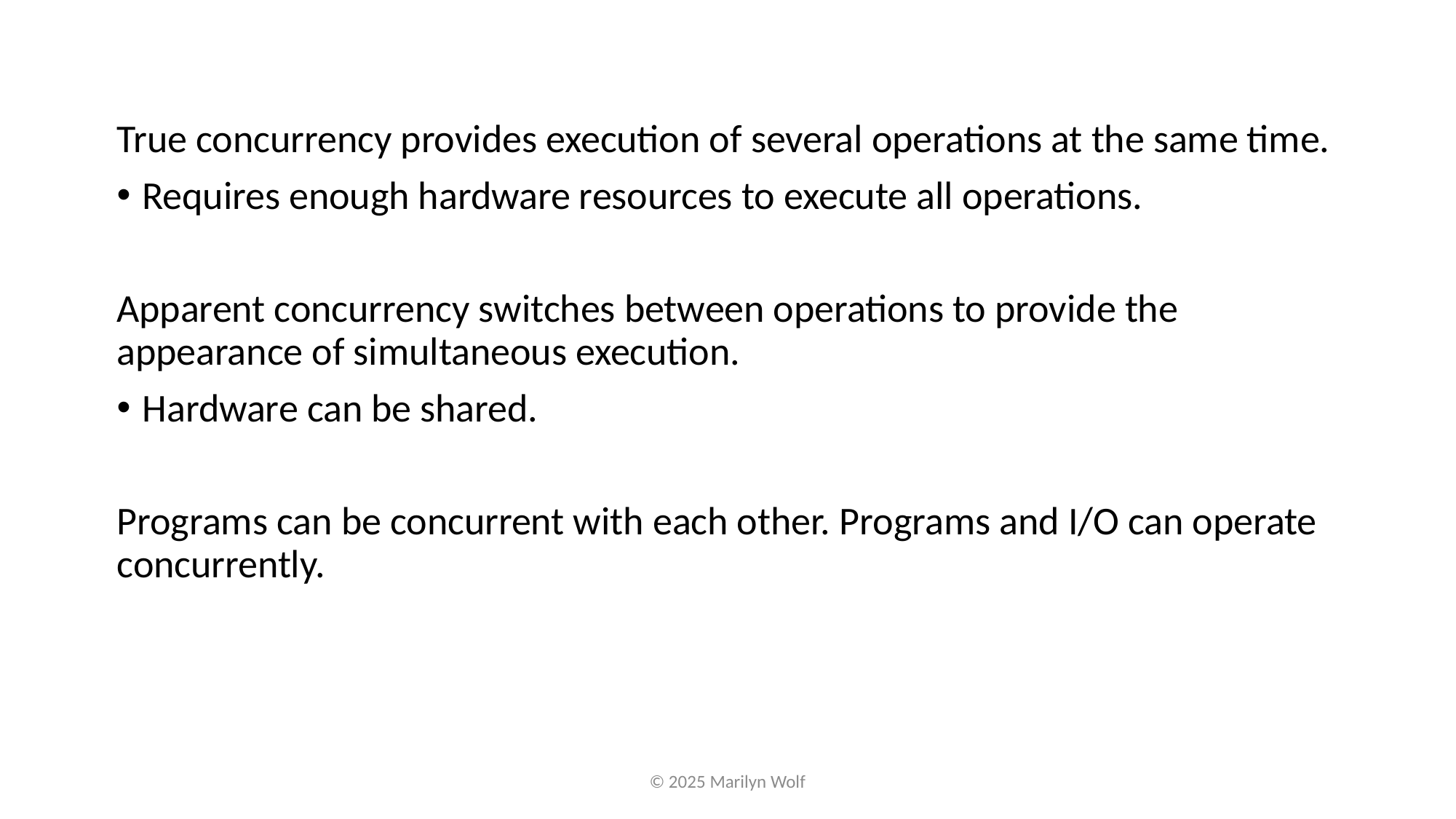

True concurrency provides execution of several operations at the same time.
Requires enough hardware resources to execute all operations.

Apparent concurrency switches between operations to provide the appearance of simultaneous execution.
Hardware can be shared.

Programs can be concurrent with each other. Programs and I/O can operate concurrently.
© 2025 Marilyn Wolf